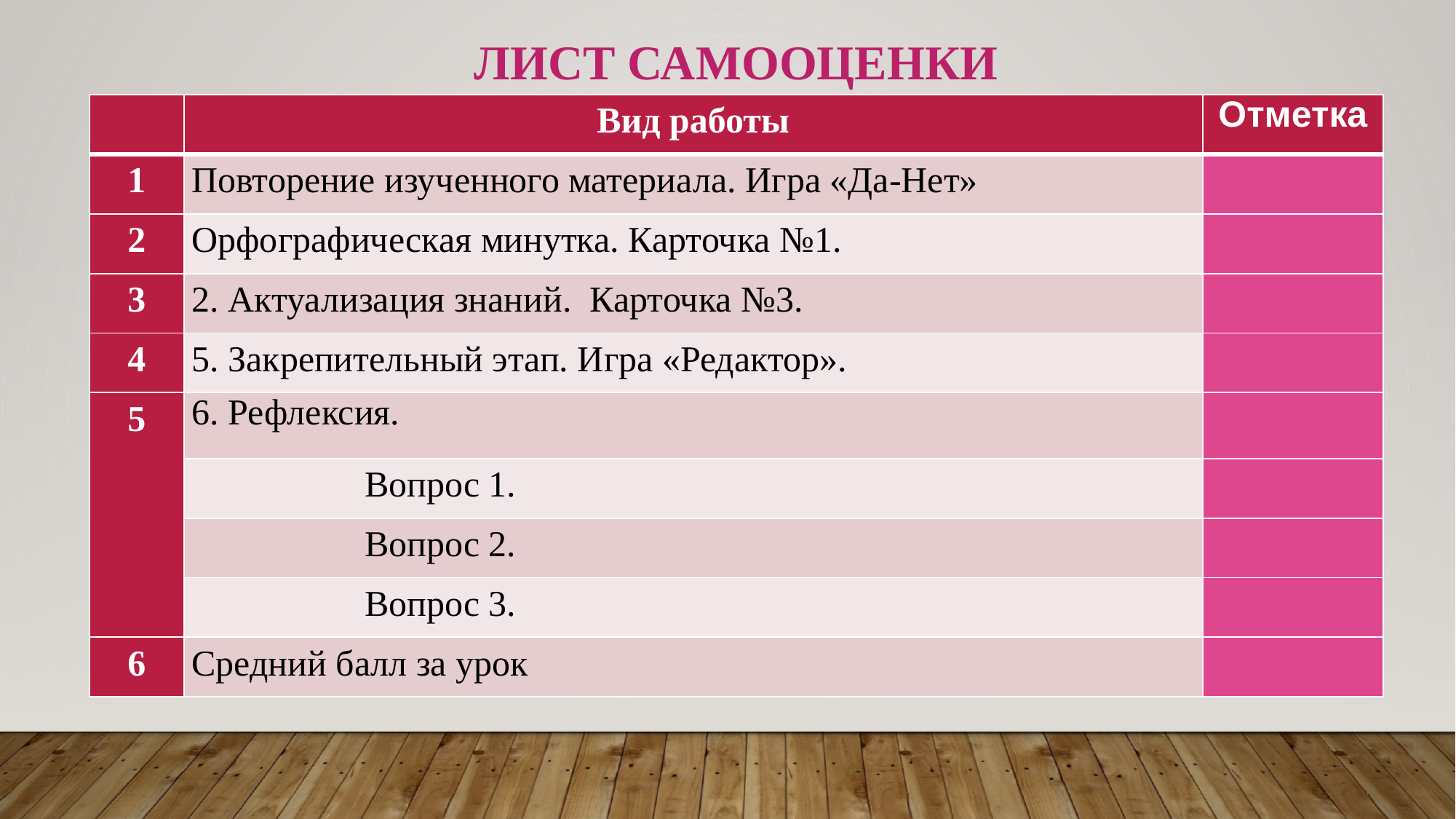

# Лист самооценки
|  | Вид работы | Отметка |
| --- | --- | --- |
| 1 | Повторение изученного материала. Игра «Да-Нет» |  |
| 2 | Орфографическая минутка. Карточка №1. |  |
| 3 | 2. Актуализация знаний. Карточка №3. |  |
| 4 | 5. Закрепительный этап. Игра «Редактор». |  |
| 5 | 6. Рефлексия. |  |
|  | Вопрос 1. |  |
|  | Вопрос 2. |  |
|  | Вопрос 3. |  |
| 6 | Средний балл за урок |  |